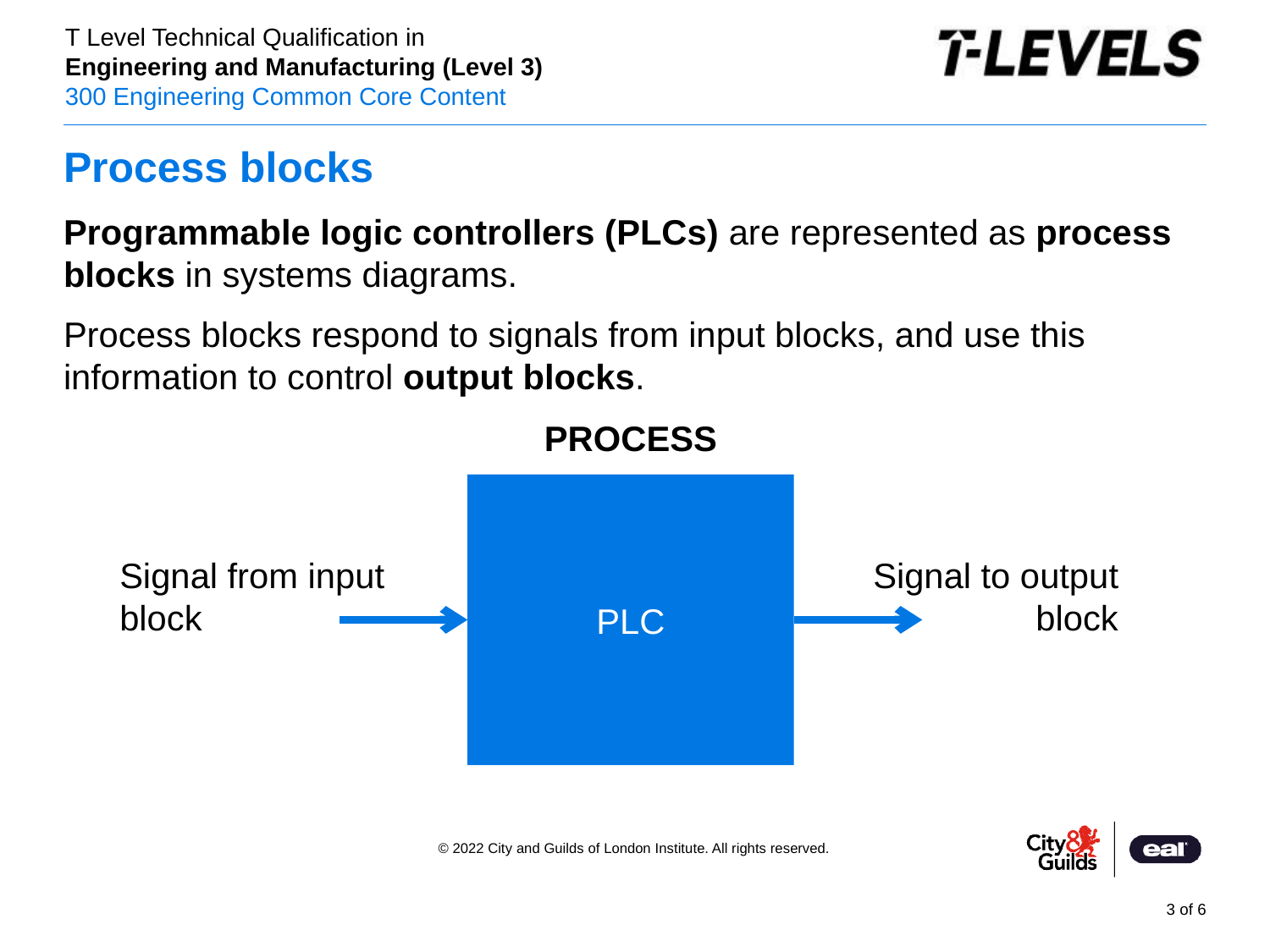

# Process blocks
Programmable logic controllers (PLCs) are represented as process blocks in systems diagrams.
Process blocks respond to signals from input blocks, and use this information to control output blocks.
PROCESS
PLC
Signal from input block
Signal to output block